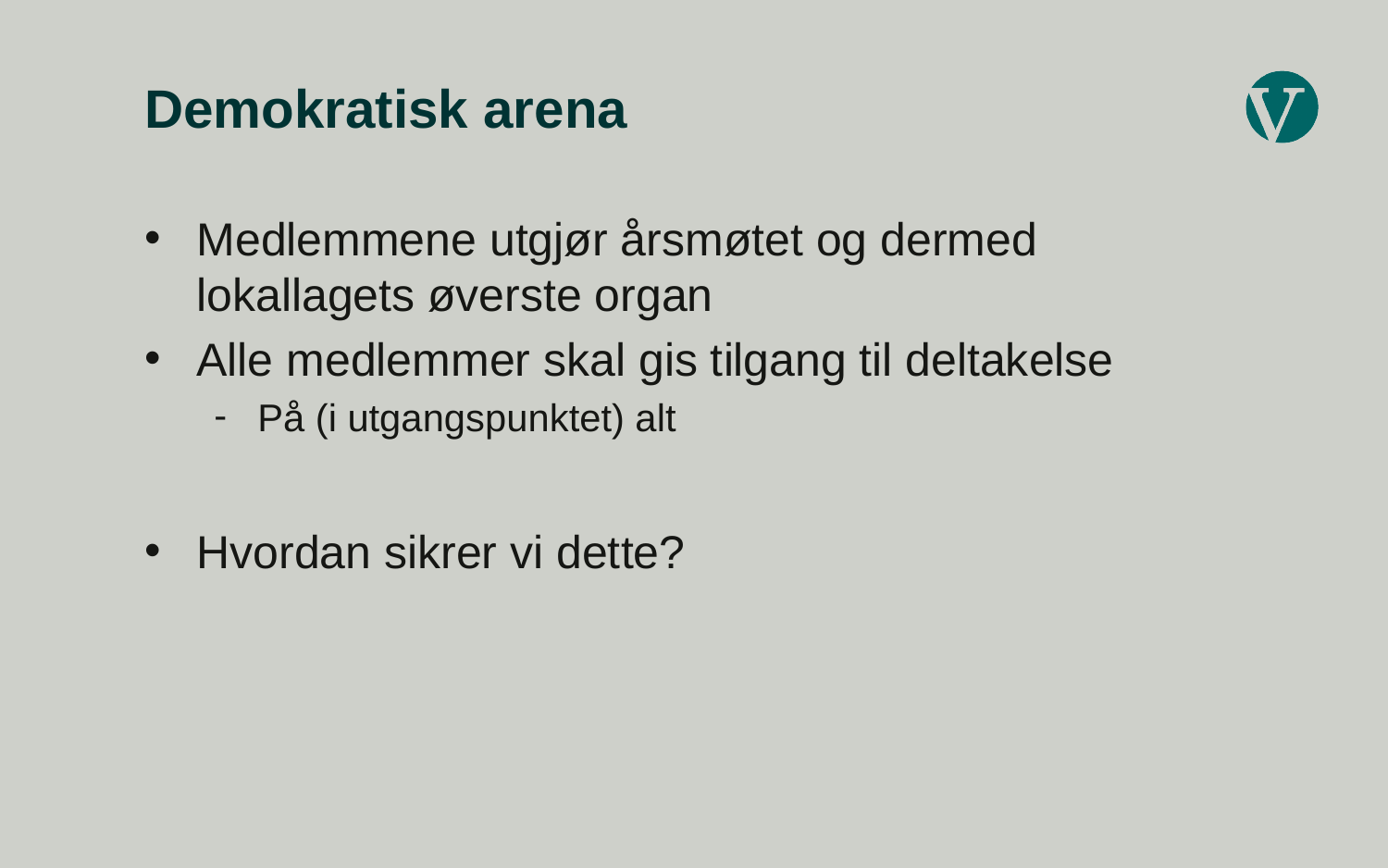

# Demokratisk arena
Medlemmene utgjør årsmøtet og dermed lokallagets øverste organ
Alle medlemmer skal gis tilgang til deltakelse
På (i utgangspunktet) alt

Hvordan sikrer vi dette?